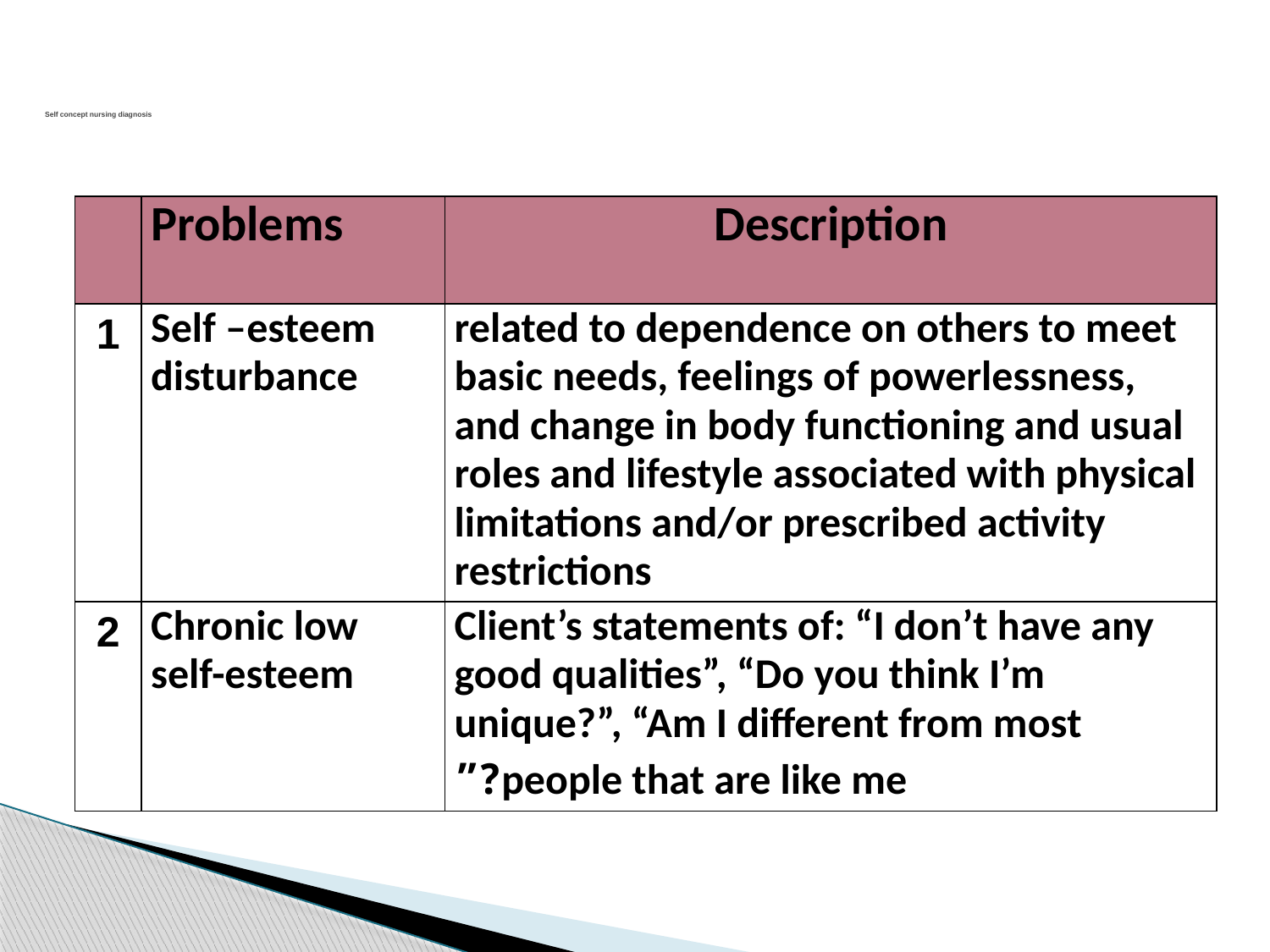

# Self concept nursing diagnosis
|  | Problems | Description |
| --- | --- | --- |
| 1 | Self –esteem disturbance | related to dependence on others to meet basic needs, feelings of powerlessness, and change in body functioning and usual roles and lifestyle associated with physical limitations and/or prescribed activity restrictions |
| 2 | Chronic low self-esteem | Client’s statements of: “I don’t have any good qualities”, “Do you think I’m unique?”, “Am I different from most people that are like me?” |